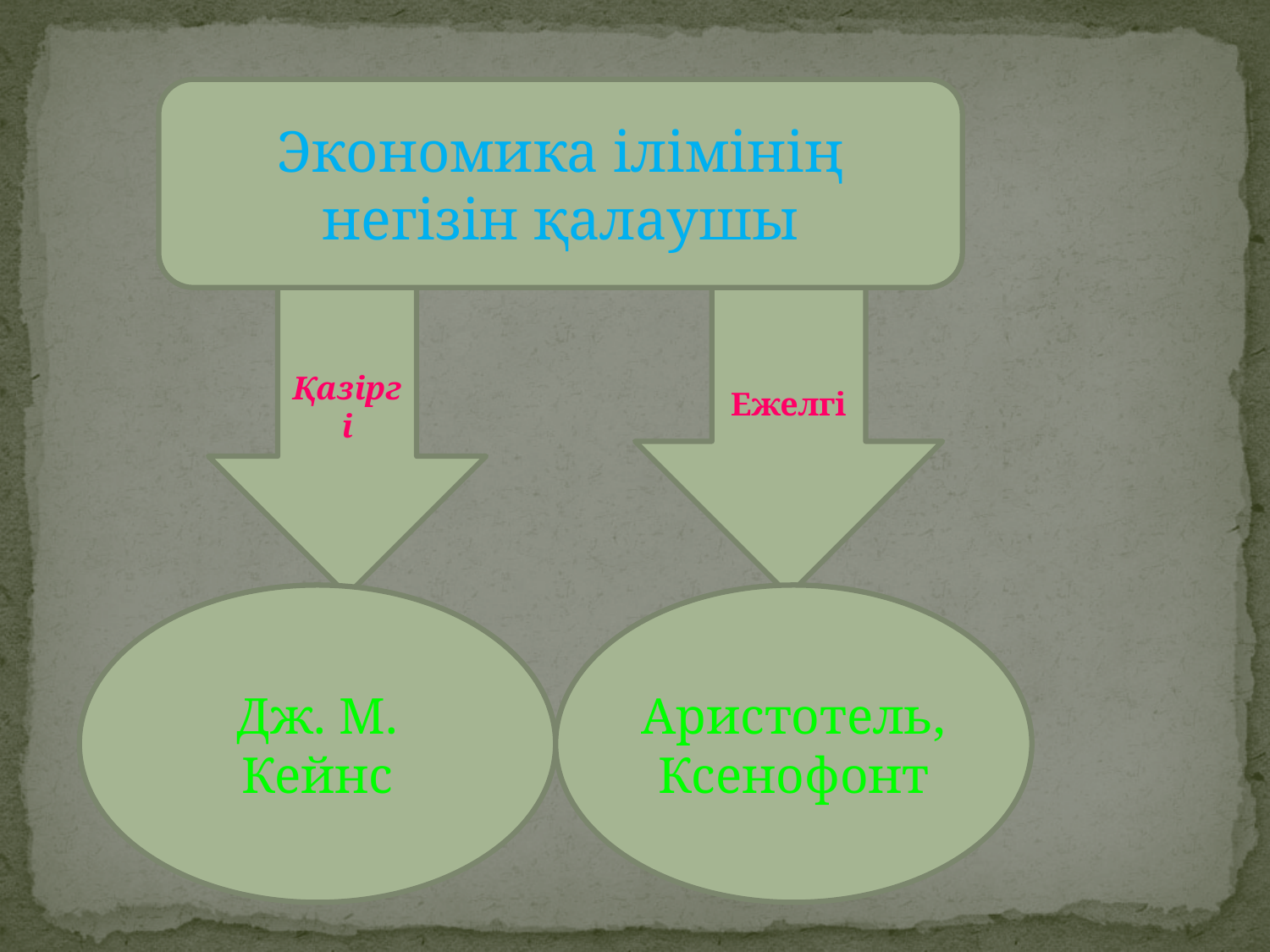

Экономика ілімінің негізін қалаушы
Қазіргі
Ежелгі
Дж. М. Кейнс
Аристотель, Ксенофонт